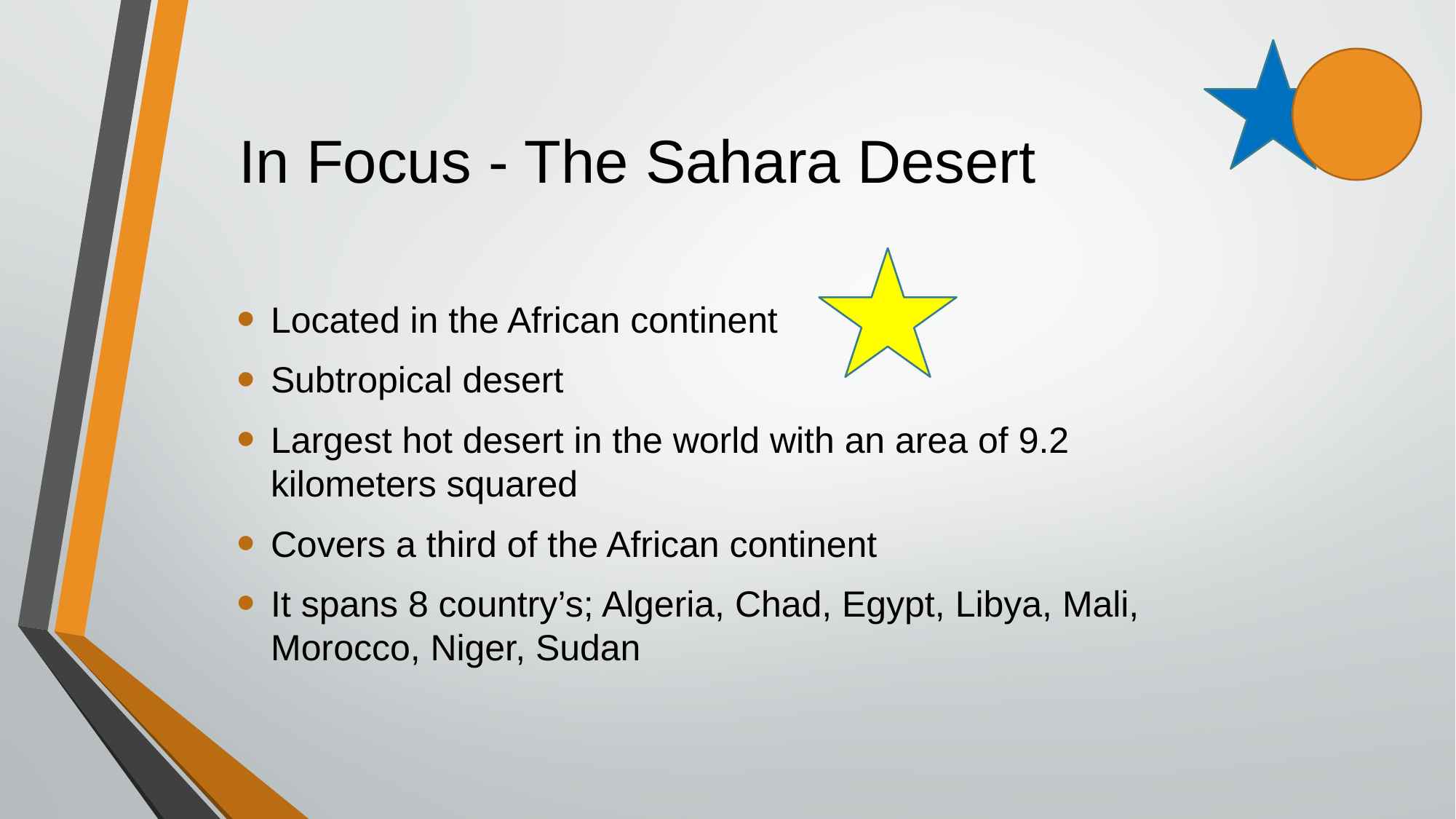

# In Focus - The Sahara Desert

Located in the African continent
Subtropical desert
Largest hot desert in the world with an area of 9.2 kilometers squared
Covers a third of the African continent
It spans 8 country’s; Algeria, Chad, Egypt, Libya, Mali, Morocco, Niger, Sudan